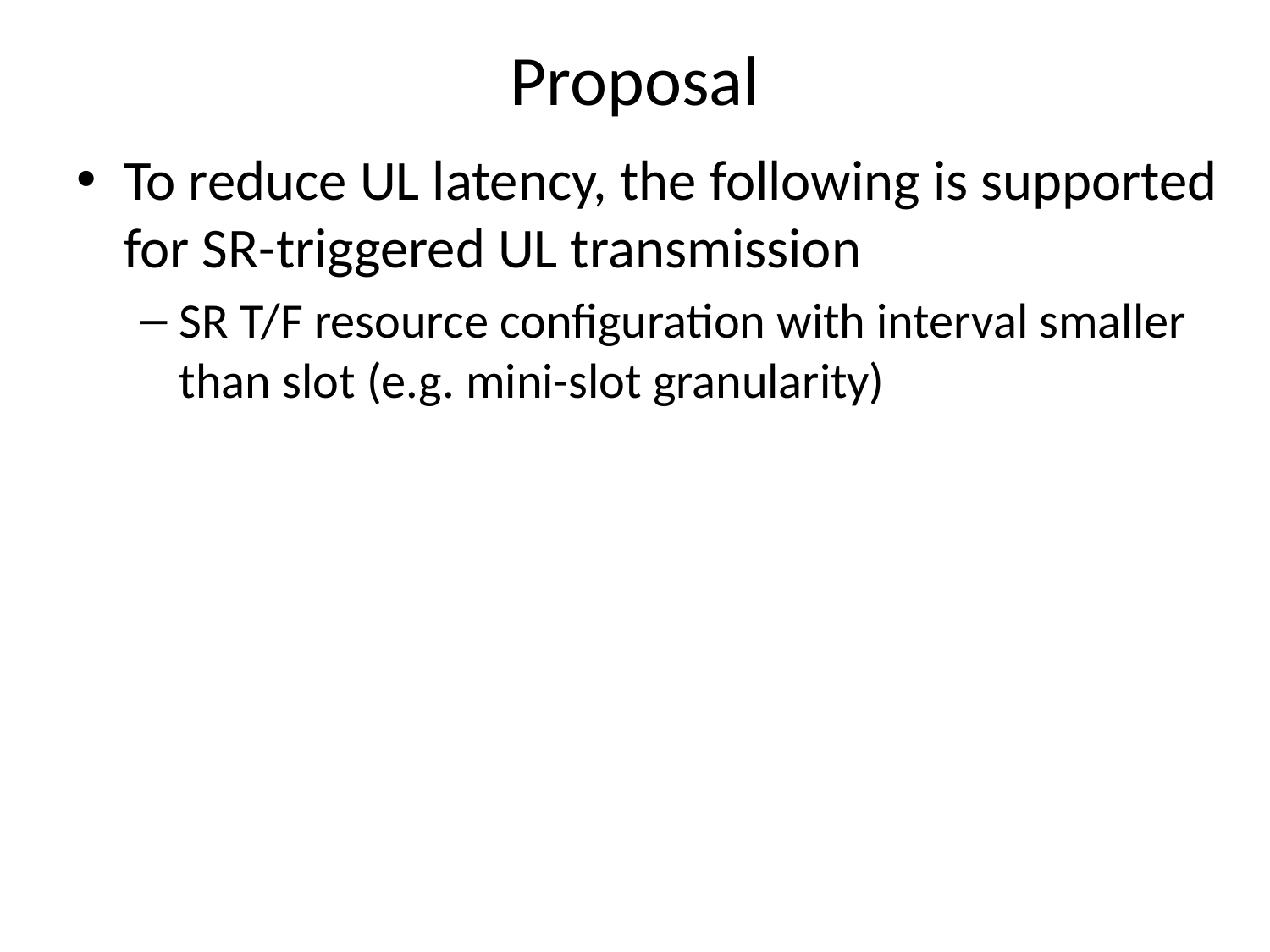

Proposal
To reduce UL latency, the following is supported for SR-triggered UL transmission
SR T/F resource configuration with interval smaller than slot (e.g. mini-slot granularity)